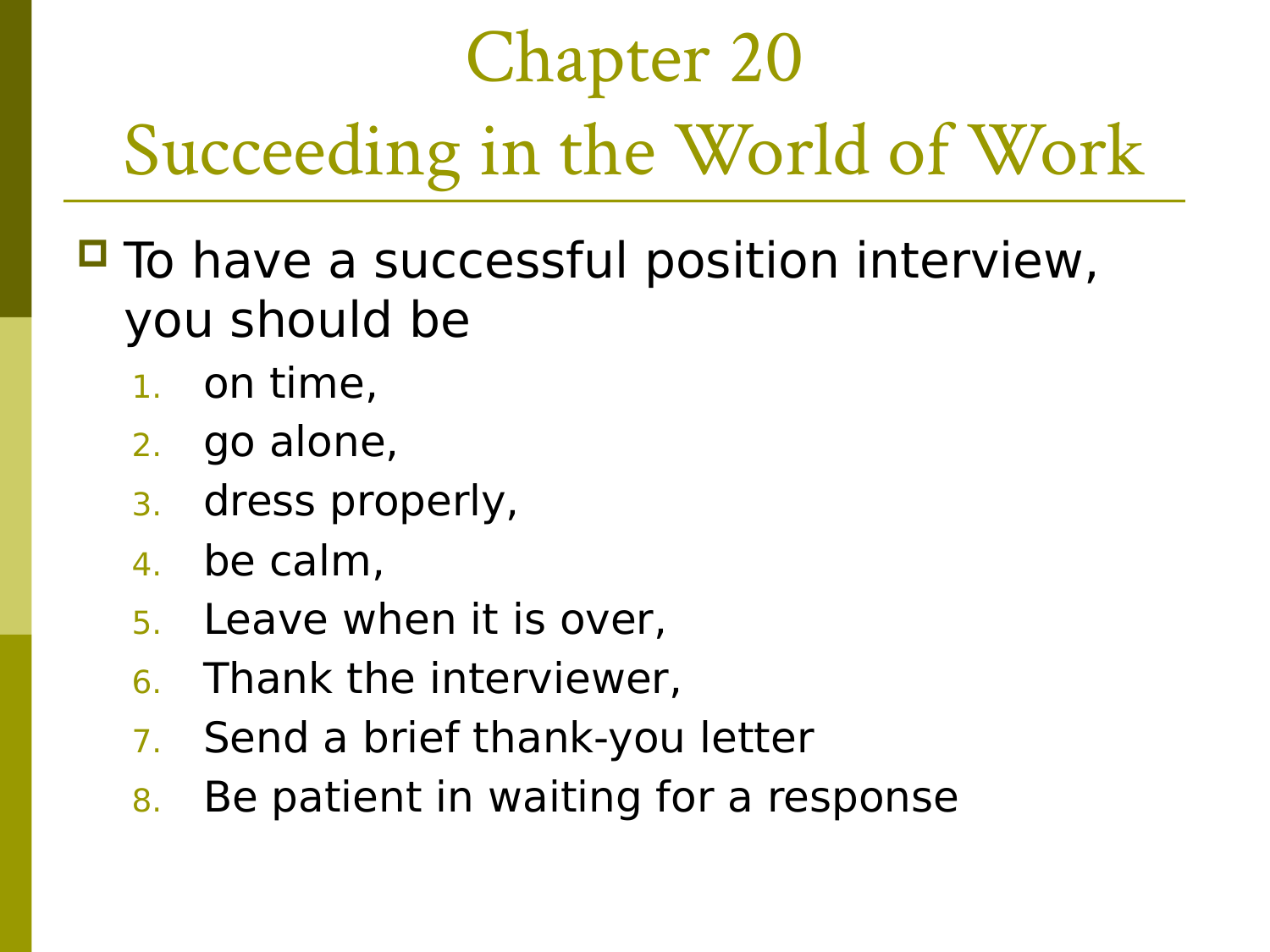

# Chapter 20 Succeeding in the World of Work
To have a successful position interview, you should be
on time,
go alone,
dress properly,
be calm,
Leave when it is over,
Thank the interviewer,
Send a brief thank-you letter
Be patient in waiting for a response